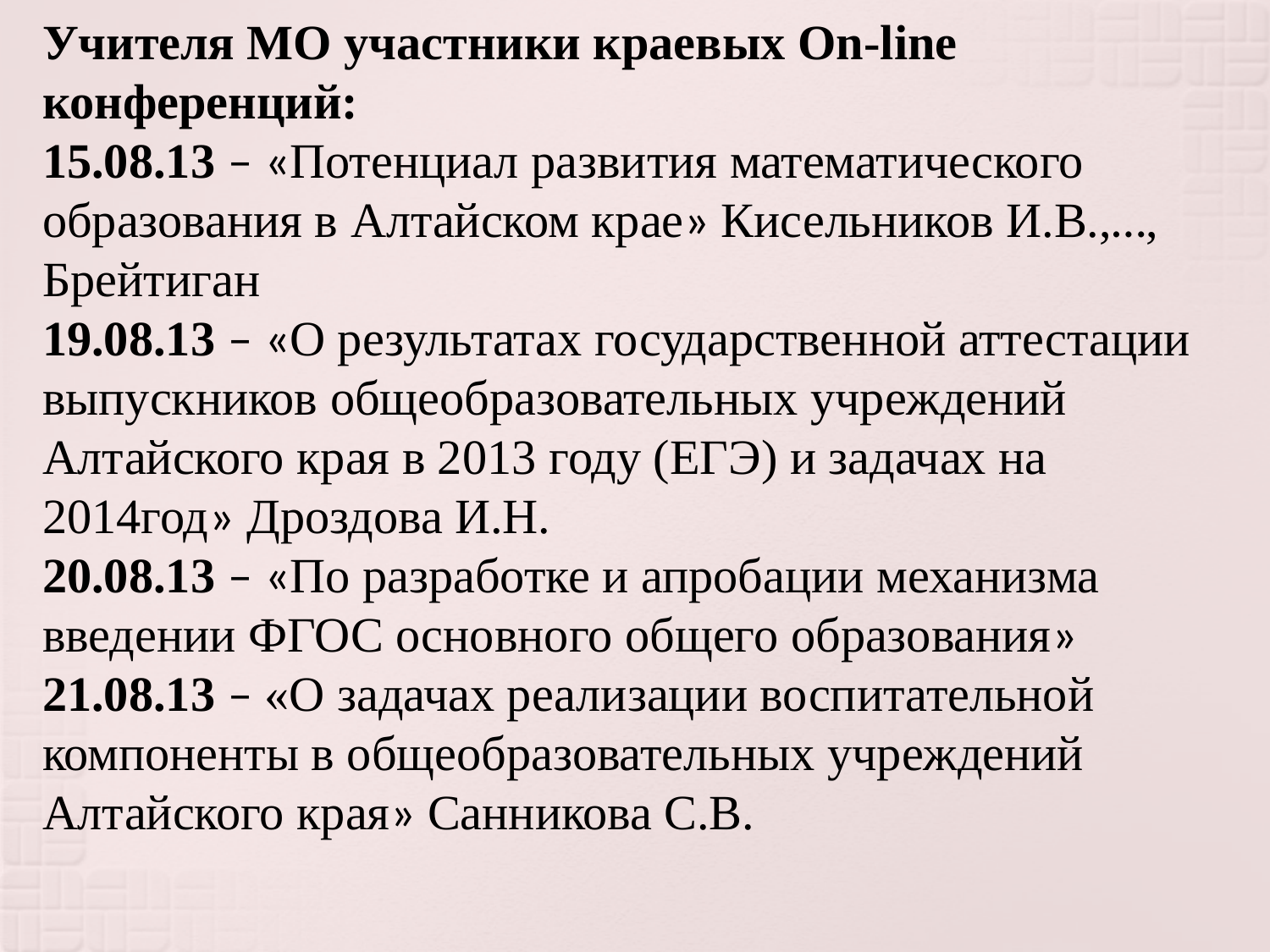

Учителя МО участники краевых On-line конференций:
15.08.13 – «Потенциал развития математического образования в Алтайском крае» Кисельников И.В.,…, Брейтиган
19.08.13 – «О результатах государственной аттестации выпускников общеобразовательных учреждений Алтайского края в 2013 году (ЕГЭ) и задачах на 2014год» Дроздова И.Н.
20.08.13 – «По разработке и апробации механизма введении ФГОС основного общего образования»
21.08.13 – «О задачах реализации воспитательной компоненты в общеобразовательных учреждений Алтайского края» Санникова С.В.